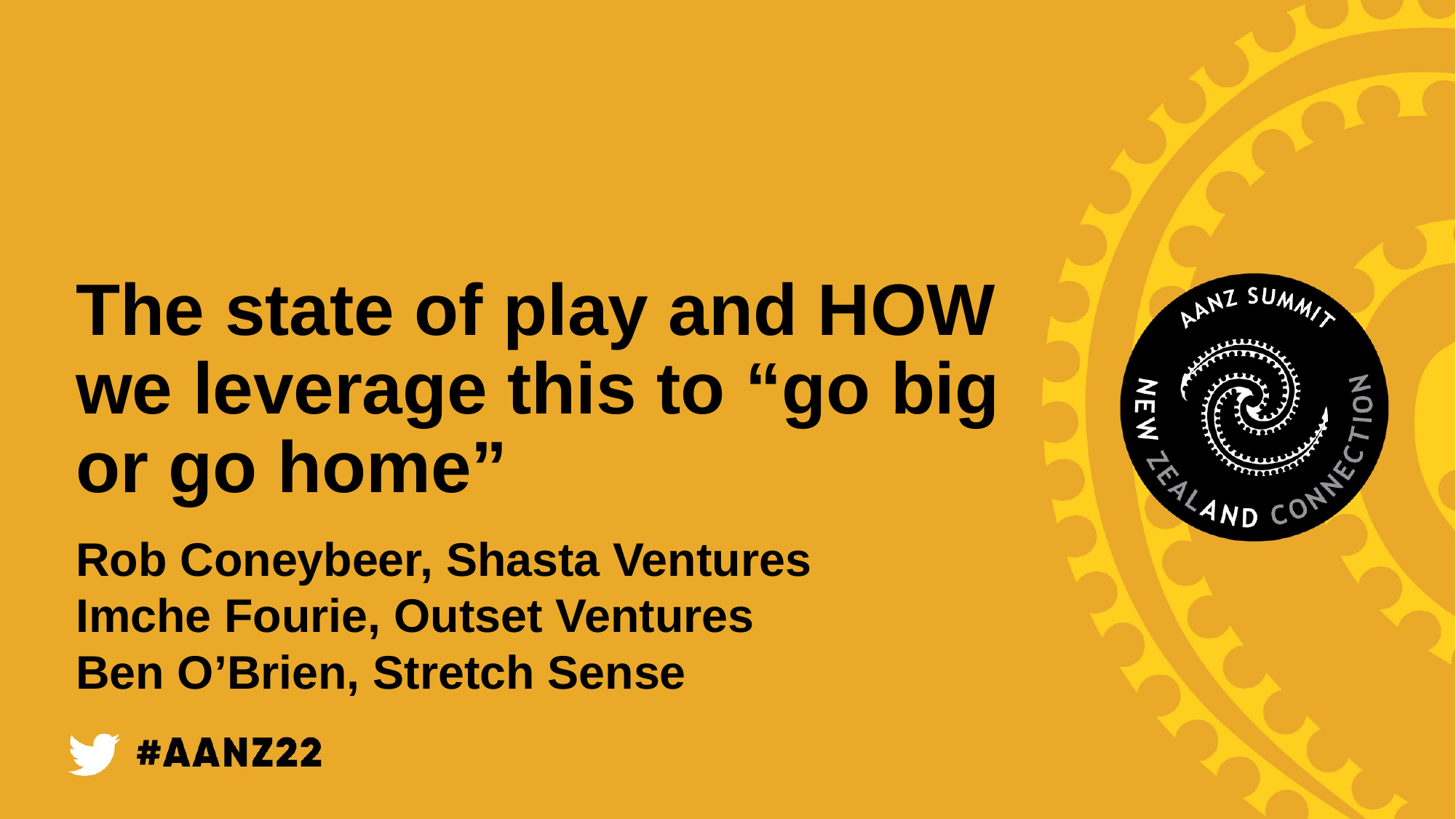

The state of play and HOW we leverage this to “go big or go home”
Rob Coneybeer, Shasta Ventures
Imche Fourie, Outset Ventures
Ben O’Brien, Stretch Sense